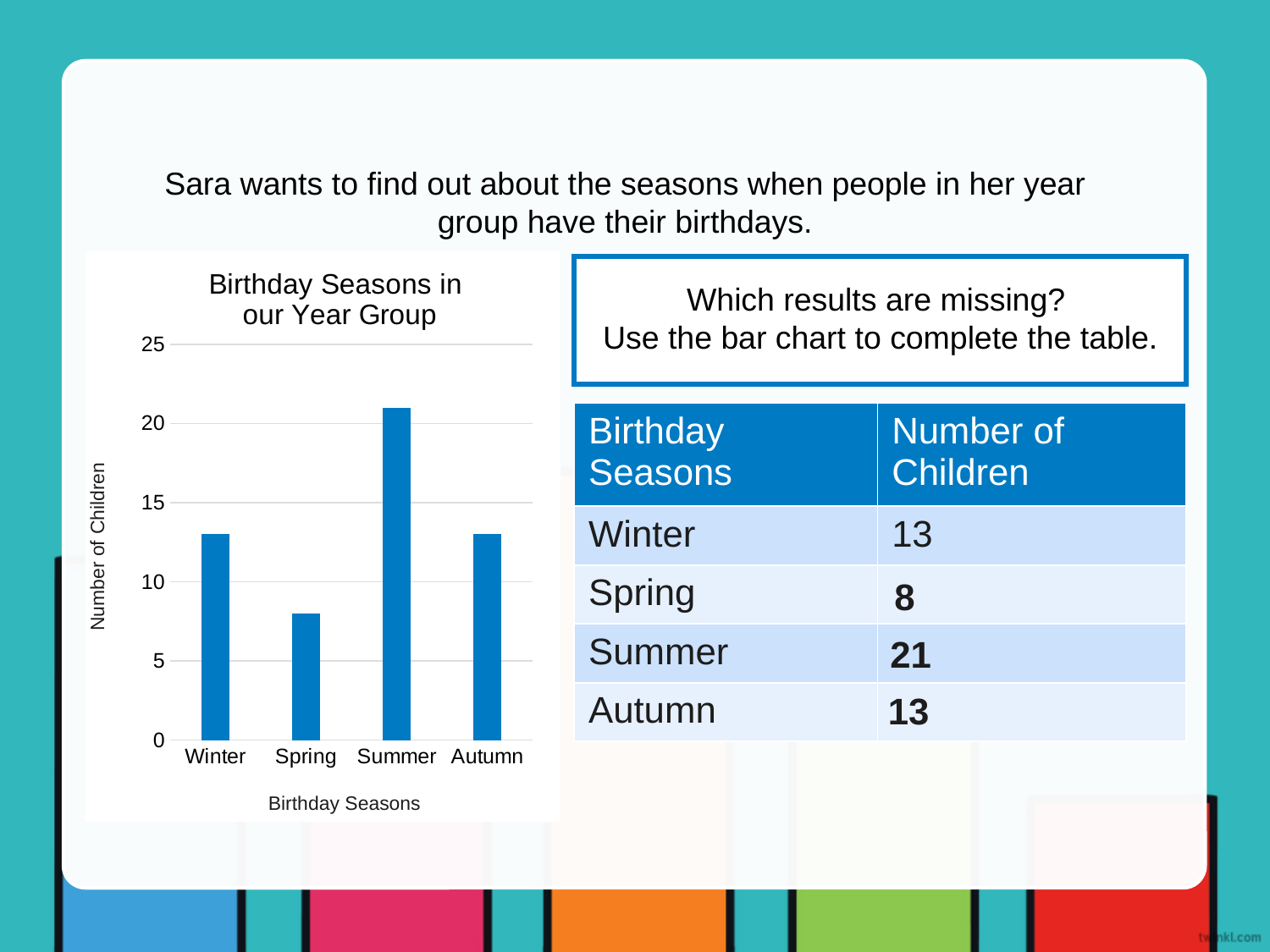

Sara wants to find out about the seasons when people in her year group have their birthdays.

### Chart: Birthday Seasons in our Year Group

| Category | Birthday Seasons in our Year Group |
|---|---|
| Winter | 13.0 |
| Spring | 8.0 |
| Summer | 21.0 |
| Autumn | 13.0 |
Which results are missing?
Use the bar chart to complete the table.
| Birthday Seasons | Number of Children |
| --- | --- |
| Winter | 13 |
| Spring |  |
| Summer |  |
| Autumn |  |
Number of Children
8
21
13
Birthday Seasons